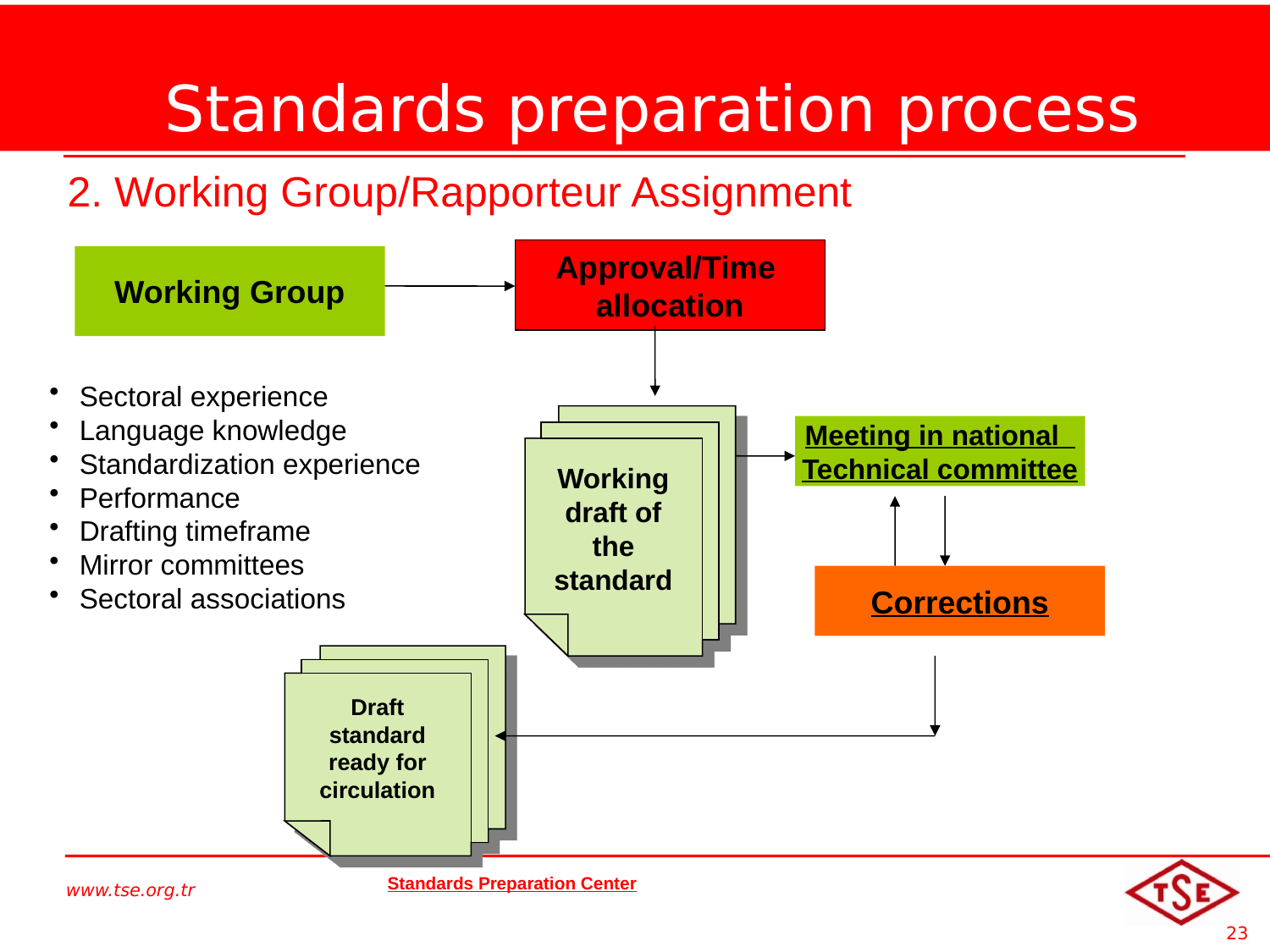

# Standards preparation process
2. Working Group/Rapporteur Assignment
Approval/Time
allocation
Working Group

Sectoral experience
Language knowledge
Standardization experience
Performance
Drafting timeframe
Mirror committees
Sectoral associations
Working draft of the standard
Meeting in national
Technical committee

Corrections
Draft standard ready for circulation

www.tse.org.tr
Standards Preparation Center

©2010 Türk Standardları Enstitüsü
23